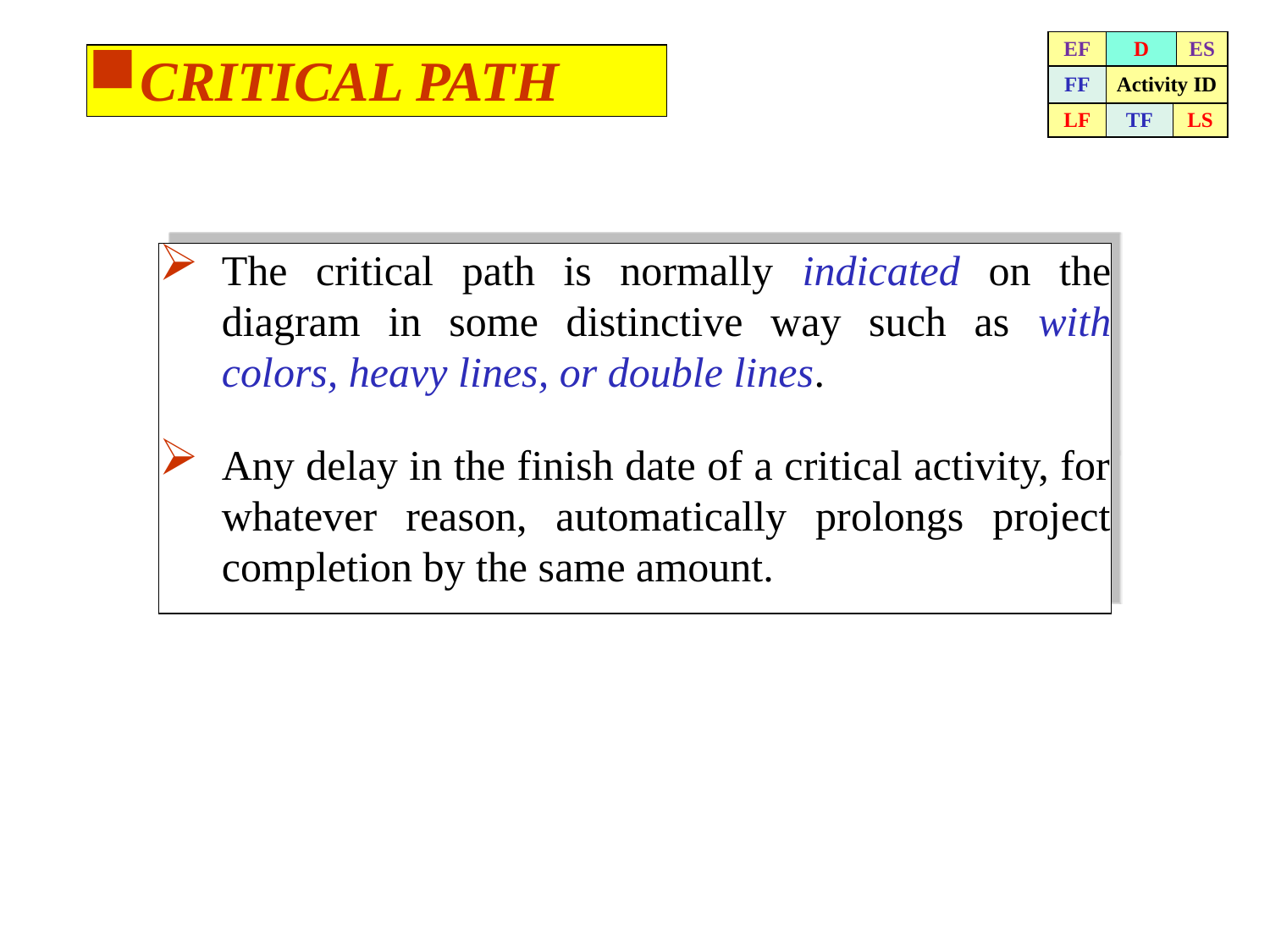

| EF | D |  | ES |
| --- | --- | --- | --- |
| FF | Activity ID |  |  |
| LF | TF | LS |  |
CRITICAL PATH
The critical path is normally indicated on the diagram in some distinctive way such as with colors, heavy lines, or double lines.
Any delay in the finish date of a critical activity, for whatever reason, automatically prolongs project completion by the same amount.